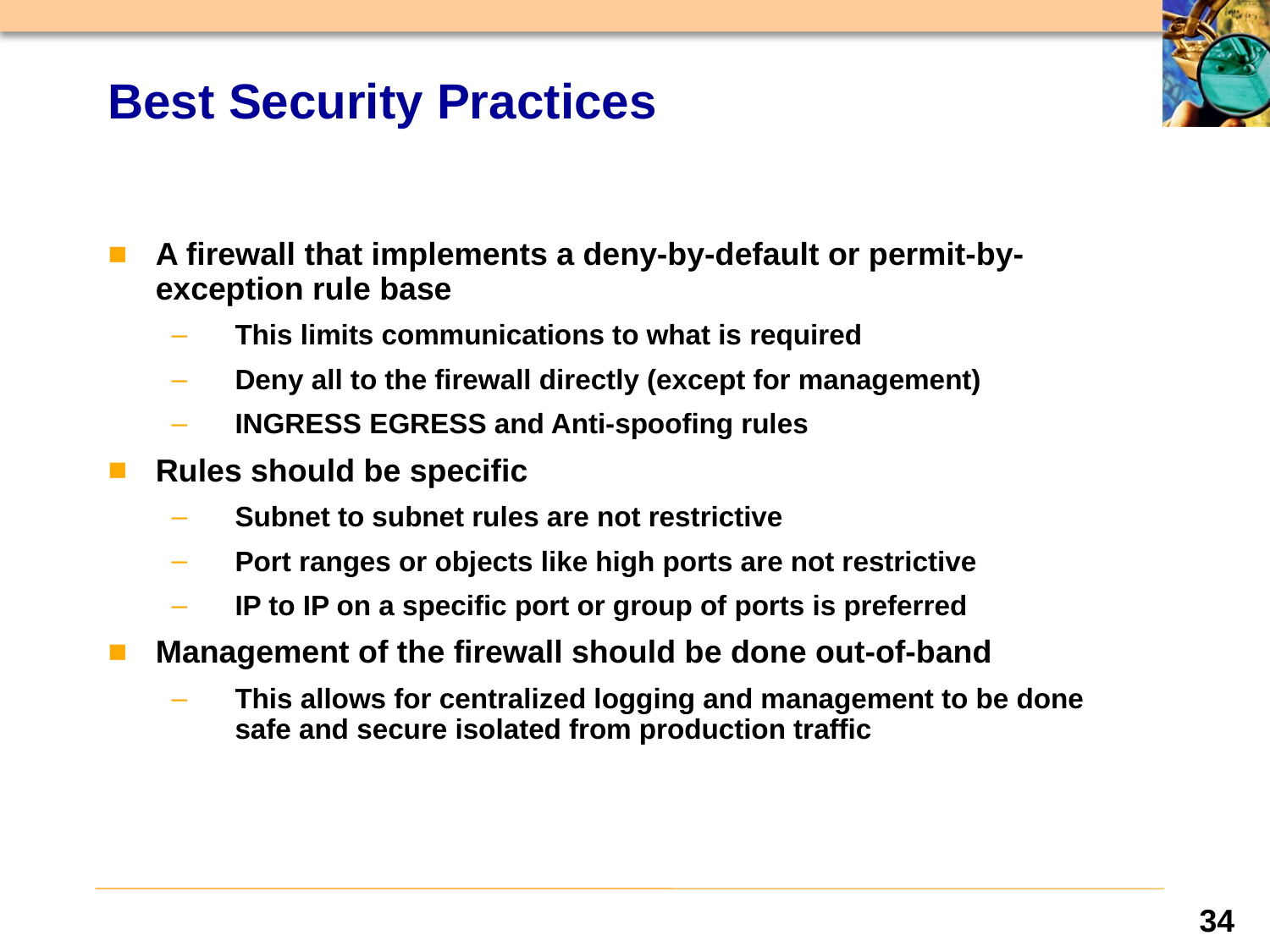

# Best Security Practices

A firewall that implements a deny-by-default or permit-by-exception rule base
This limits communications to what is required
Deny all to the firewall directly (except for management)
INGRESS EGRESS and Anti-spoofing rules
Rules should be specific
Subnet to subnet rules are not restrictive
Port ranges or objects like high ports are not restrictive
IP to IP on a specific port or group of ports is preferred
Management of the firewall should be done out-of-band
This allows for centralized logging and management to be done safe and secure isolated from production traffic